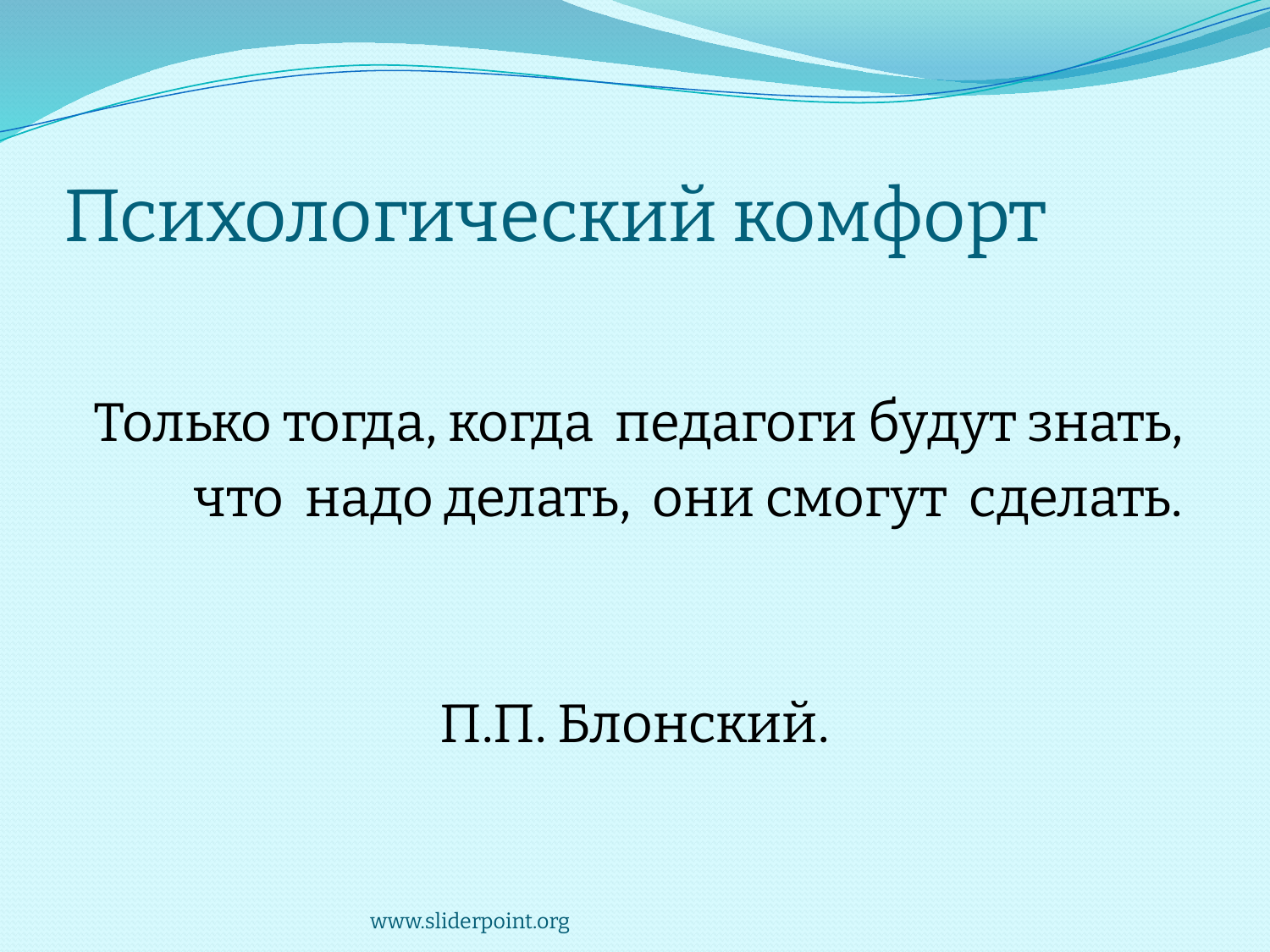

# Психологический комфорт

 Только тогда, когда  педагоги будут знать,
          что  надо делать,  они смогут  сделать.

П.П. Блонский.
www.sliderpoint.org